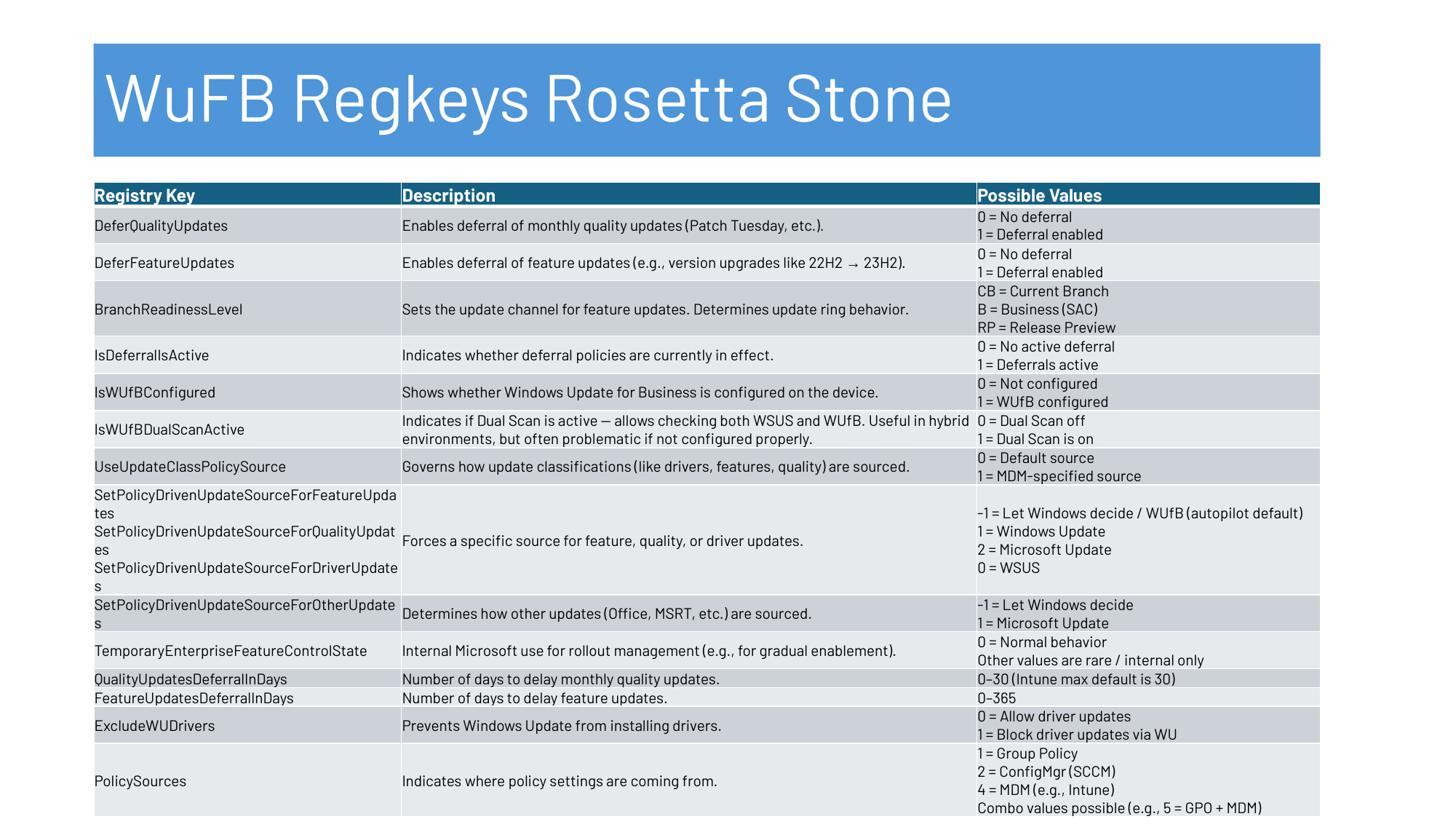

# WuFB Regkeys Rosetta Stone
| Registry Key | Description | Possible Values |
| --- | --- | --- |
| DeferQualityUpdates | Enables deferral of monthly quality updates (Patch Tuesday, etc.). | 0 = No deferral 1 = Deferral enabled |
| DeferFeatureUpdates | Enables deferral of feature updates (e.g., version upgrades like 22H2 → 23H2). | 0 = No deferral 1 = Deferral enabled |
| BranchReadinessLevel | Sets the update channel for feature updates. Determines update ring behavior. | CB = Current Branch B = Business (SAC) RP = Release Preview |
| IsDeferralIsActive | Indicates whether deferral policies are currently in effect. | 0 = No active deferral 1 = Deferrals active |
| IsWUfBConfigured | Shows whether Windows Update for Business is configured on the device. | 0 = Not configured 1 = WUfB configured |
| IsWUfBDualScanActive | Indicates if Dual Scan is active — allows checking both WSUS and WUfB. Useful in hybrid environments, but often problematic if not configured properly. | 0 = Dual Scan off 1 = Dual Scan is on |
| UseUpdateClassPolicySource | Governs how update classifications (like drivers, features, quality) are sourced. | 0 = Default source 1 = MDM-specified source |
| SetPolicyDrivenUpdateSourceForFeatureUpdates SetPolicyDrivenUpdateSourceForQualityUpdates SetPolicyDrivenUpdateSourceForDriverUpdates | Forces a specific source for feature, quality, or driver updates. | -1 = Let Windows decide / WUfB (autopilot default) 1 = Windows Update 2 = Microsoft Update 0 = WSUS |
| SetPolicyDrivenUpdateSourceForOtherUpdates | Determines how other updates (Office, MSRT, etc.) are sourced. | -1 = Let Windows decide 1 = Microsoft Update |
| TemporaryEnterpriseFeatureControlState | Internal Microsoft use for rollout management (e.g., for gradual enablement). | 0 = Normal behavior Other values are rare / internal only |
| QualityUpdatesDeferralInDays | Number of days to delay monthly quality updates. | 0–30 (Intune max default is 30) |
| FeatureUpdatesDeferralInDays | Number of days to delay feature updates. | 0–365 |
| ExcludeWUDrivers | Prevents Windows Update from installing drivers. | 0 = Allow driver updates 1 = Block driver updates via WU |
| PolicySources | Indicates where policy settings are coming from. | 1 = Group Policy 2 = ConfigMgr (SCCM) 4 = MDM (e.g., Intune) Combo values possible (e.g., 5 = GPO + MDM) |